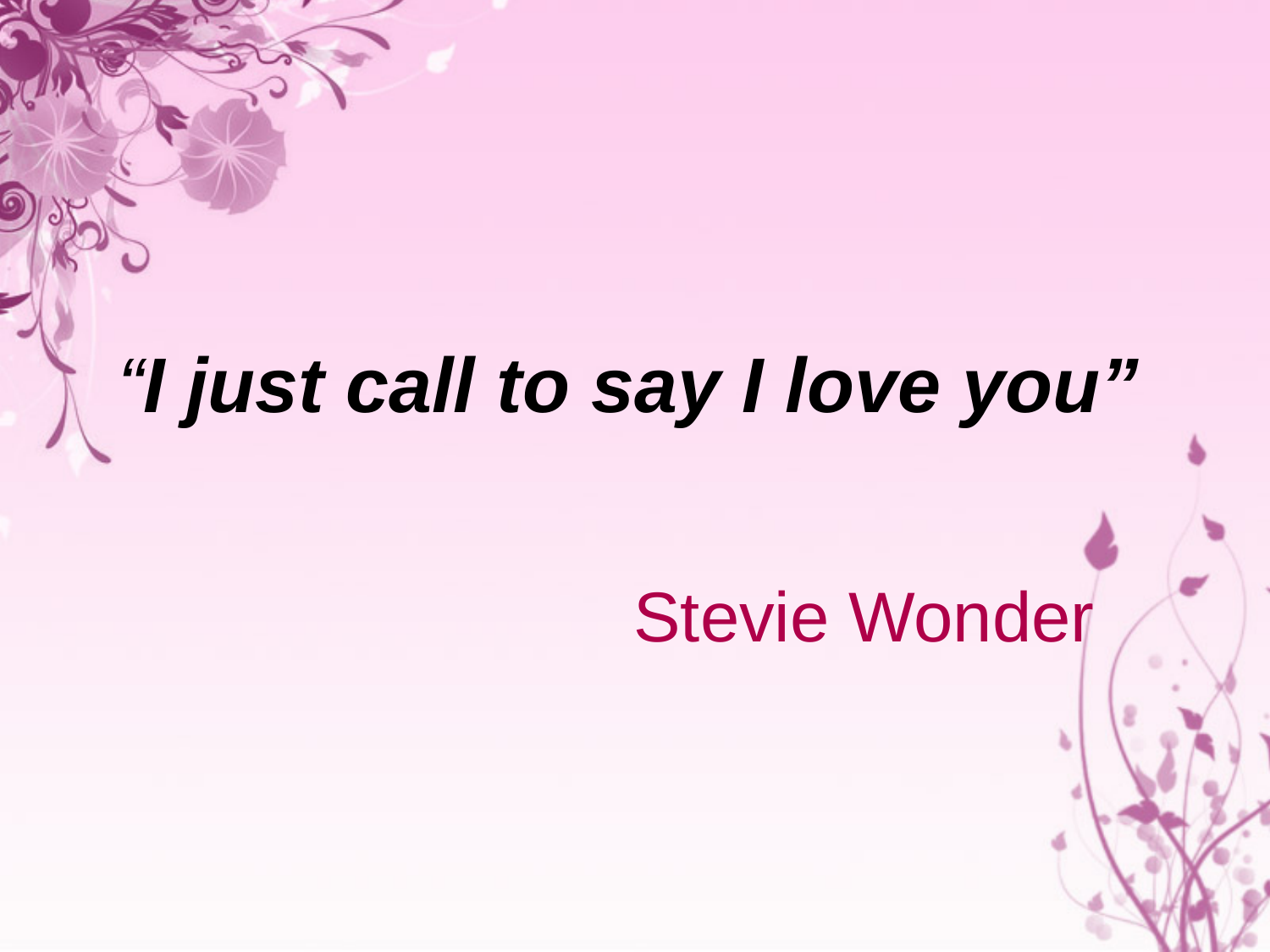

# “I just call to say I love you”
Stevie Wonder